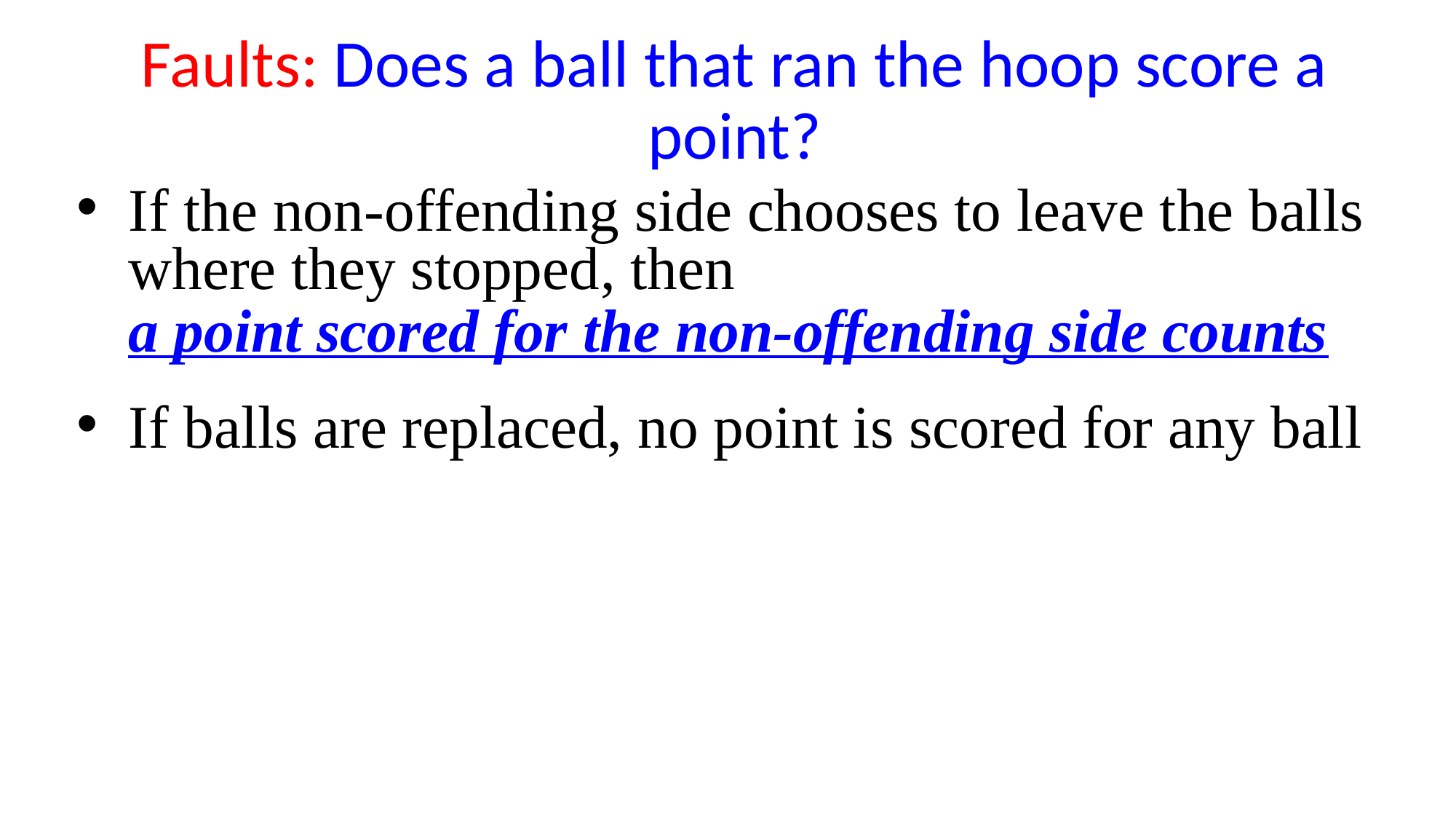

# Faults: Does a ball that ran the hoop score a point?
If the non-offending side chooses to leave the balls where they stopped, then
a point scored for the non-offending side counts
If balls are replaced, no point is scored for any ball